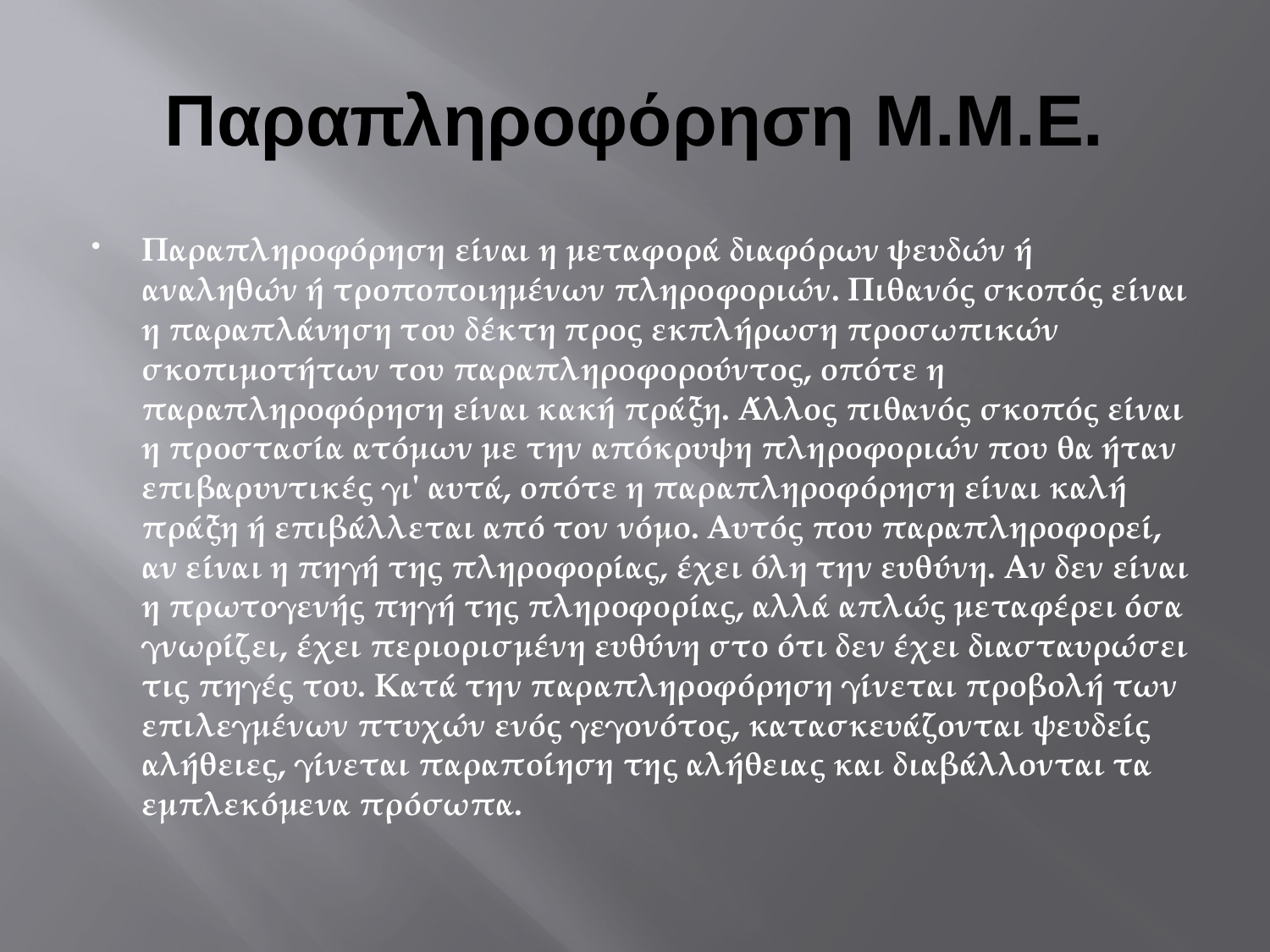

# Παραπληροφόρηση Μ.Μ.Ε.
Παραπληροφόρηση είναι η μεταφορά διαφόρων ψευδών ή αναληθών ή τροποποιημένων πληροφοριών. Πιθανός σκοπός είναι η παραπλάνηση του δέκτη προς εκπλήρωση προσωπικών σκοπιμοτήτων του παραπληροφορούντος, οπότε η παραπληροφόρηση είναι κακή πράξη. Άλλος πιθανός σκοπός είναι η προστασία ατόμων με την απόκρυψη πληροφοριών που θα ήταν επιβαρυντικές γι' αυτά, οπότε η παραπληροφόρηση είναι καλή πράξη ή επιβάλλεται από τον νόμο. Αυτός που παραπληροφορεί, αν είναι η πηγή της πληροφορίας, έχει όλη την ευθύνη. Αν δεν είναι η πρωτογενής πηγή της πληροφορίας, αλλά απλώς μεταφέρει όσα γνωρίζει, έχει περιορισμένη ευθύνη στο ότι δεν έχει διασταυρώσει τις πηγές του. Κατά την παραπληροφόρηση γίνεται προβολή των επιλεγμένων πτυχών ενός γεγονότος, κατασκευάζονται ψευδείς αλήθειες, γίνεται παραποίηση της αλήθειας και διαβάλλονται τα εμπλεκόμενα πρόσωπα.